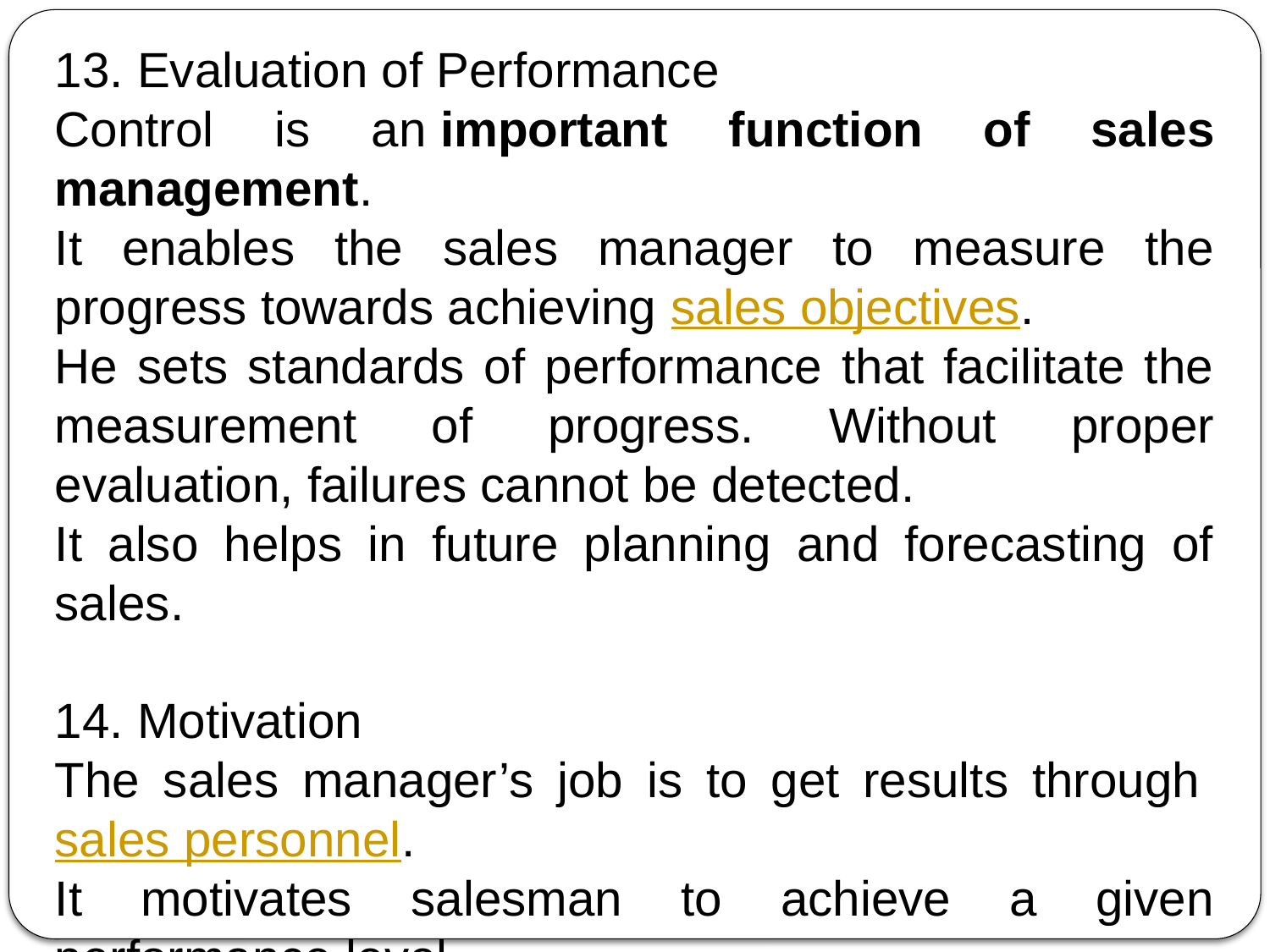

13. Evaluation of Performance
Control is an important function of sales management.
It enables the sales manager to measure the progress towards achieving sales objectives.
He sets standards of performance that facilitate the measurement of progress. Without proper evaluation, failures cannot be detected.
It also helps in future planning and forecasting of sales.

14. Motivation
The sales manager’s job is to get results through sales personnel.
It motivates salesman to achieve a given performance level.
Sales personnel require additional motivation because of the inherent nature of the job, role conflicts, the natural tendency towards apathy.